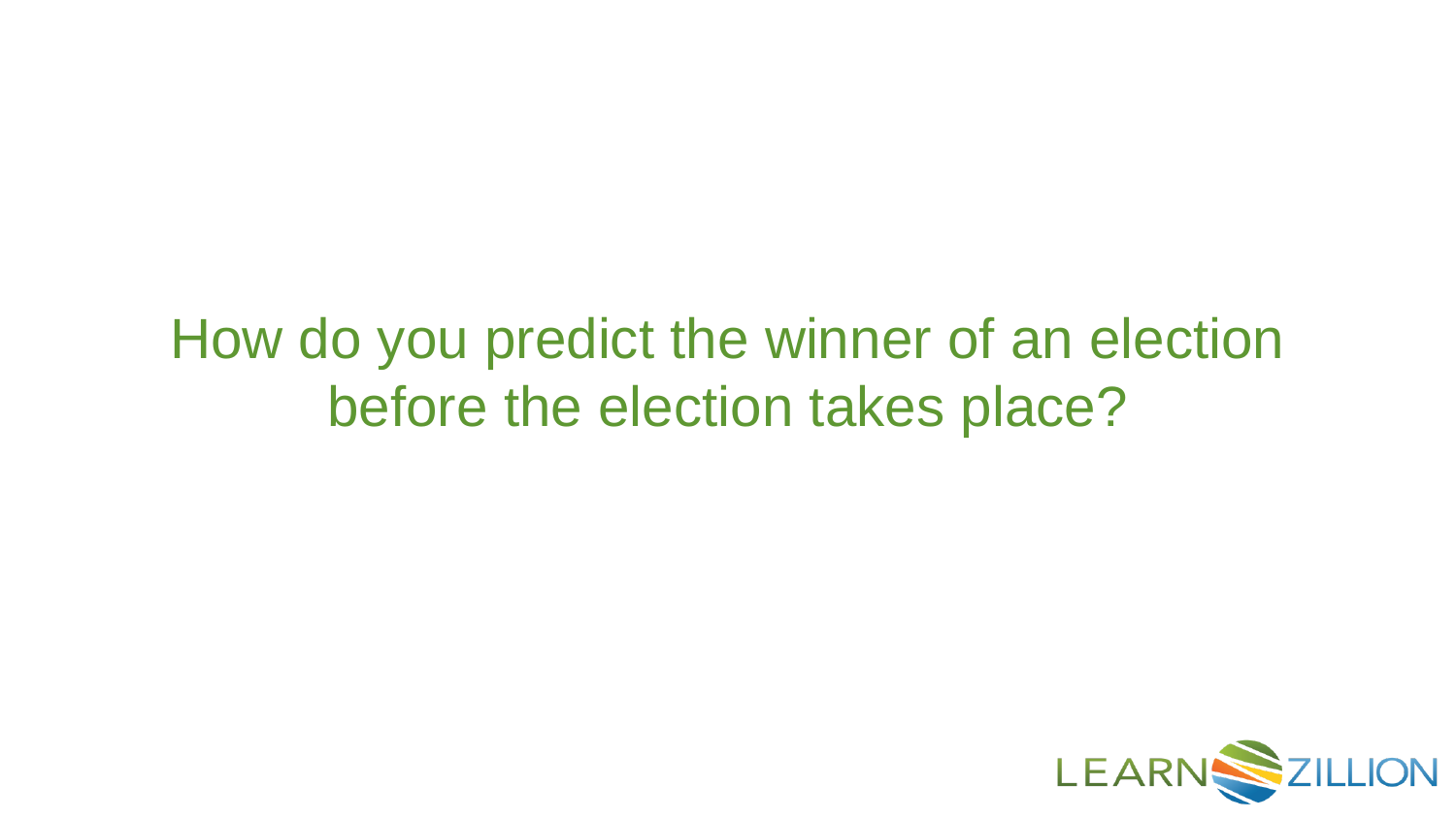

How do you predict the winner of an election before the election takes place?